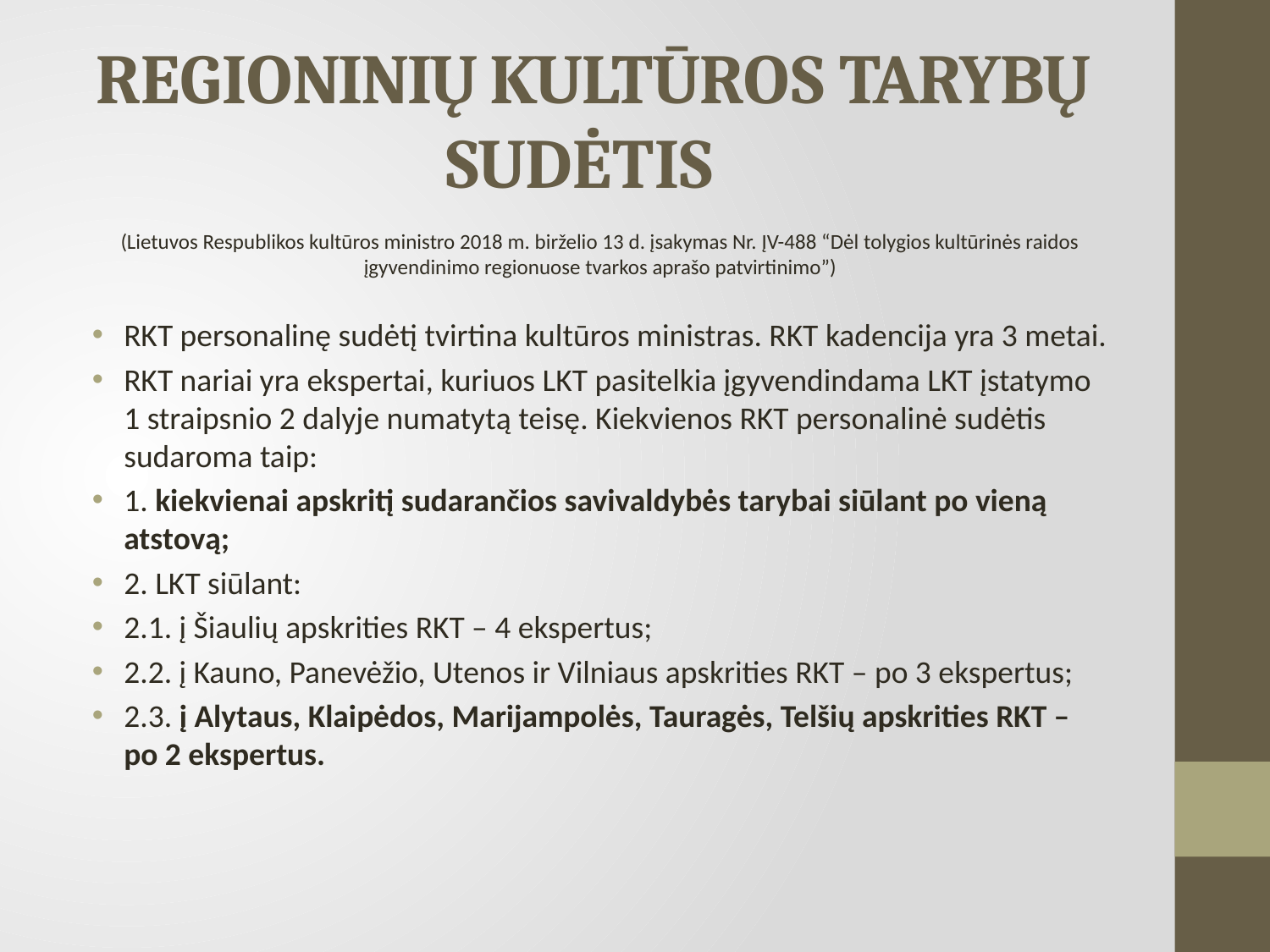

# REGIONINIŲ KULTŪROS TARYBŲ SUDĖTIS
(Lietuvos Respublikos kultūros ministro 2018 m. birželio 13 d. įsakymas Nr. ĮV-488 “Dėl tolygios kultūrinės raidos įgyvendinimo regionuose tvarkos aprašo patvirtinimo”)

RKT personalinę sudėtį tvirtina kultūros ministras. RKT kadencija yra 3 metai.
RKT nariai yra ekspertai, kuriuos LKT pasitelkia įgyvendindama LKT įstatymo 1 straipsnio 2 dalyje numatytą teisę. Kiekvienos RKT personalinė sudėtis sudaroma taip:
1. kiekvienai apskritį sudarančios savivaldybės tarybai siūlant po vieną atstovą;
2. LKT siūlant:
2.1. į Šiaulių apskrities RKT – 4 ekspertus;
2.2. į Kauno, Panevėžio, Utenos ir Vilniaus apskrities RKT – po 3 ekspertus;
2.3. į Alytaus, Klaipėdos, Marijampolės, Tauragės, Telšių apskrities RKT – po 2 ekspertus.